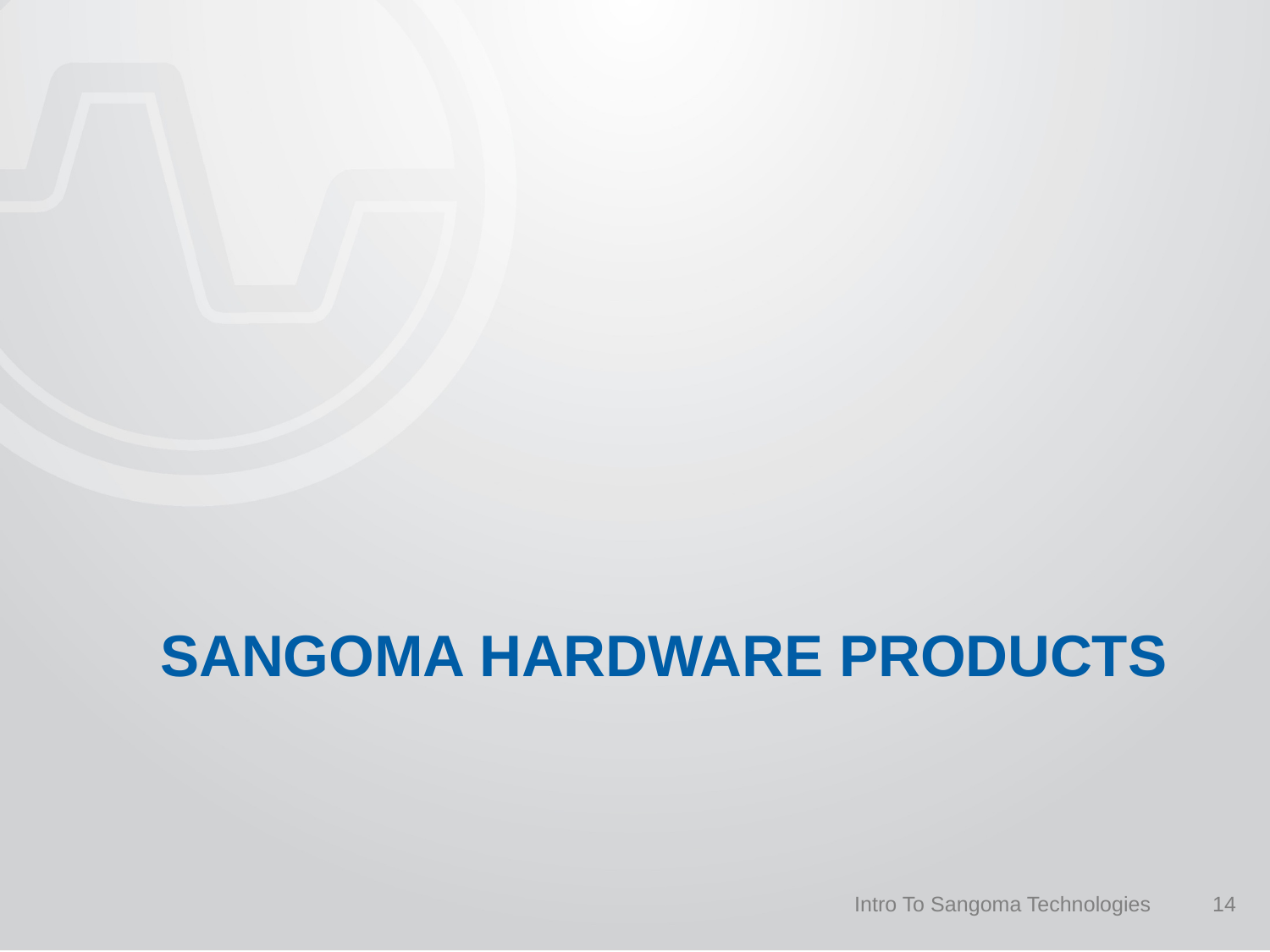

# Sangoma Hardware Products
Intro To Sangoma Technologies
14